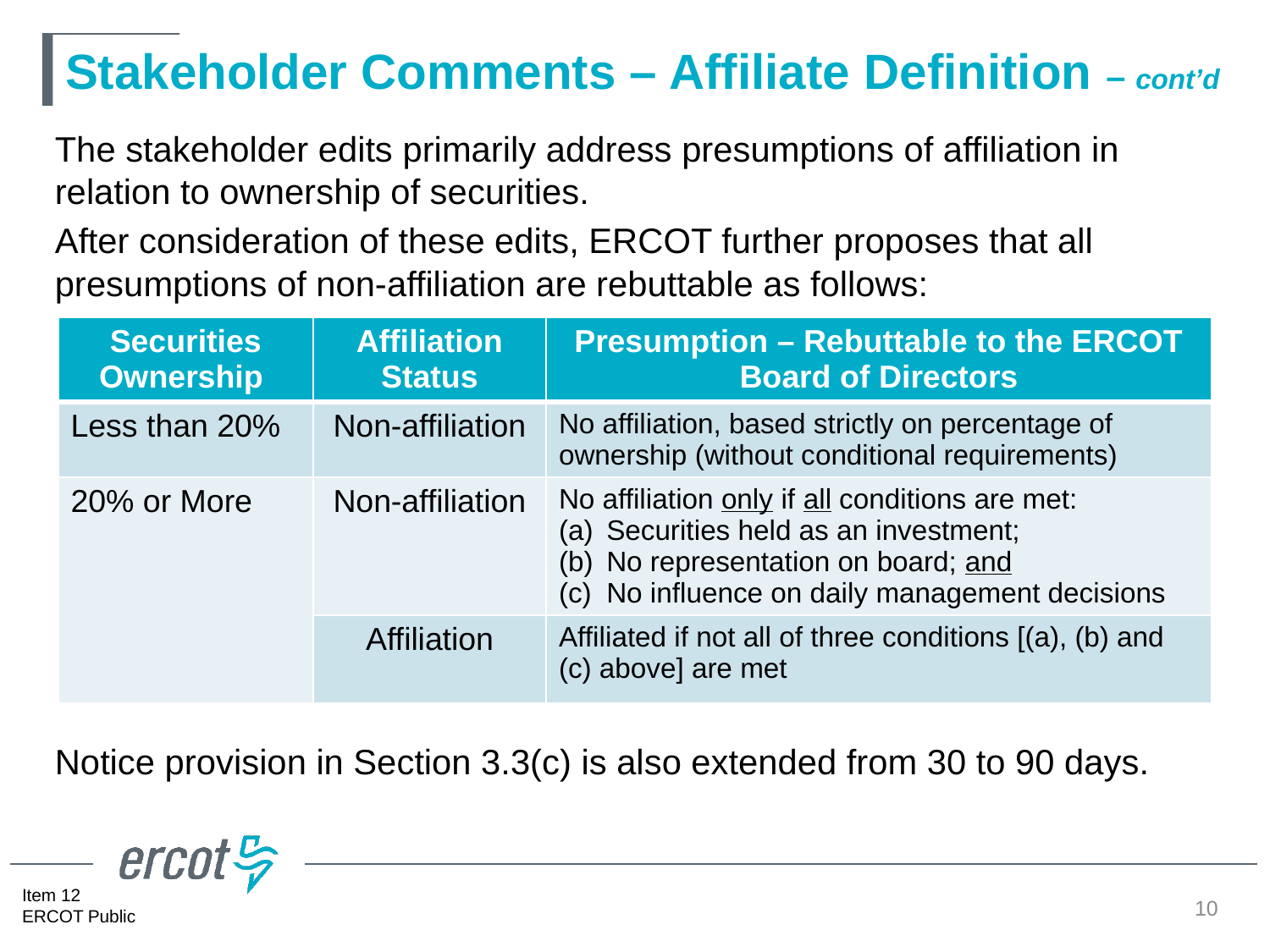

# Stakeholder Comments – Affiliate Definition – cont’d
The stakeholder edits primarily address presumptions of affiliation in relation to ownership of securities.
After consideration of these edits, ERCOT further proposes that all presumptions of non-affiliation are rebuttable as follows:

·

Notice provision in Section 3.3(c) is also extended from 30 to 90 days.

| Securities Ownership | Affiliation Status | Presumption – Rebuttable to the ERCOT Board of Directors |
| --- | --- | --- |
| Less than 20% | Non-affiliation | No affiliation, based strictly on percentage of ownership (without conditional requirements) |
| 20% or More | Non-affiliation | No affiliation only if all conditions are met: Securities held as an investment; No representation on board; and No influence on daily management decisions |
|  | Affiliation | Affiliated if not all of three conditions [(a), (b) and (c) above] are met |
10